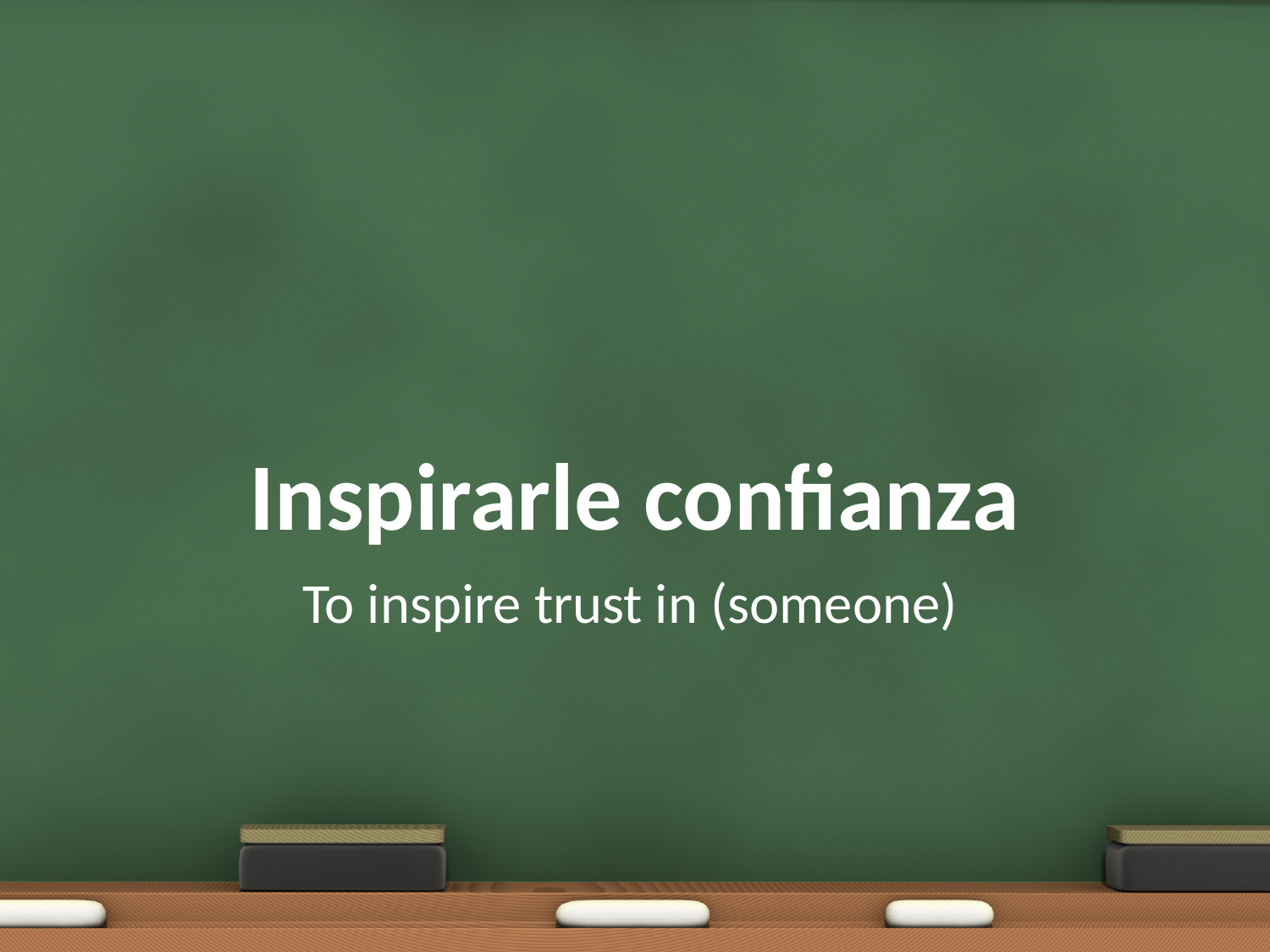

# Inspirarle confianza
To inspire trust in (someone)